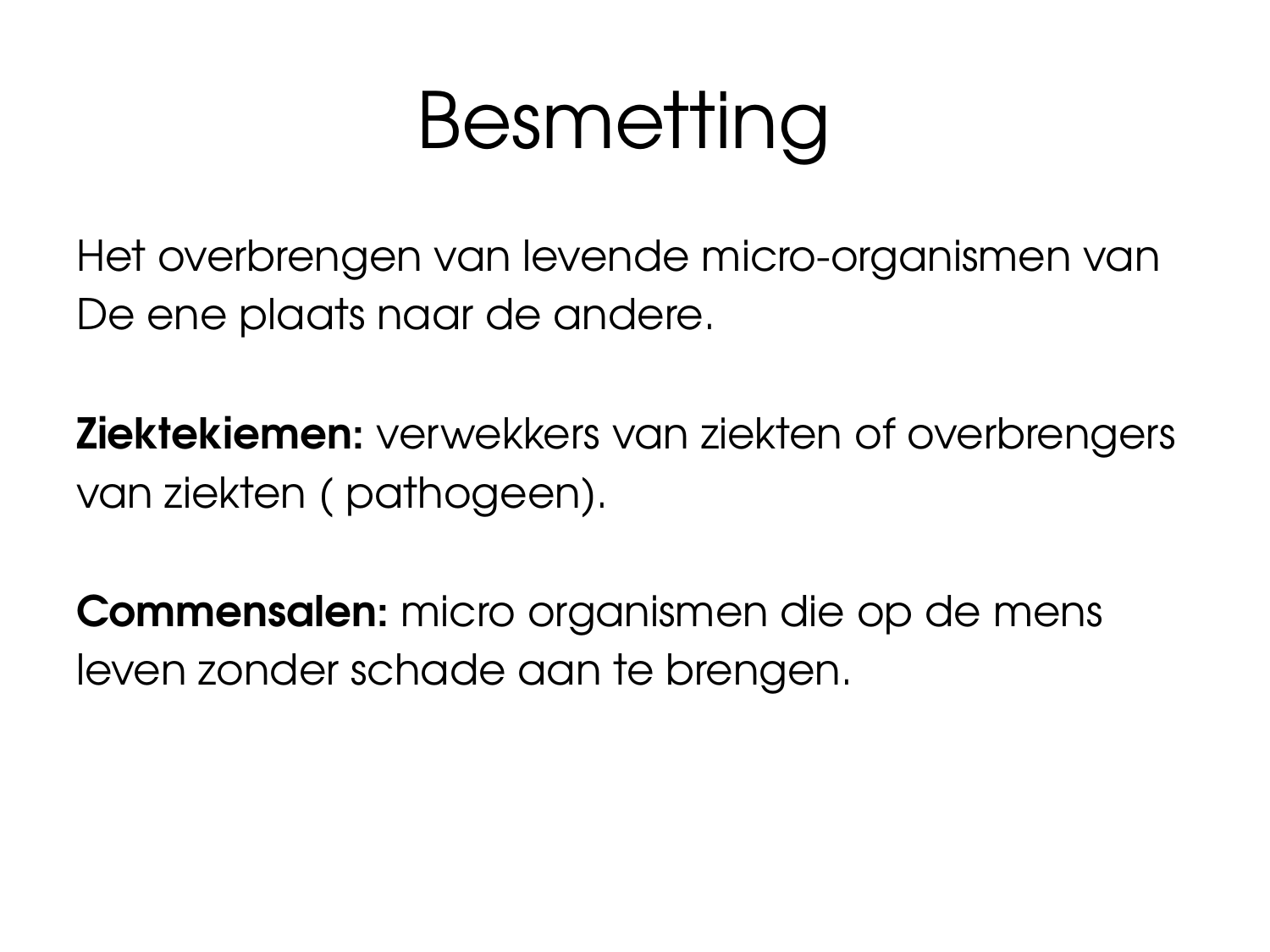

# Besmetting
Het overbrengen van levende micro-organismen van
De ene plaats naar de andere.

Ziektekiemen: verwekkers van ziekten of overbrengers
van ziekten ( pathogeen).

Commensalen: micro organismen die op de mens
leven zonder schade aan te brengen.